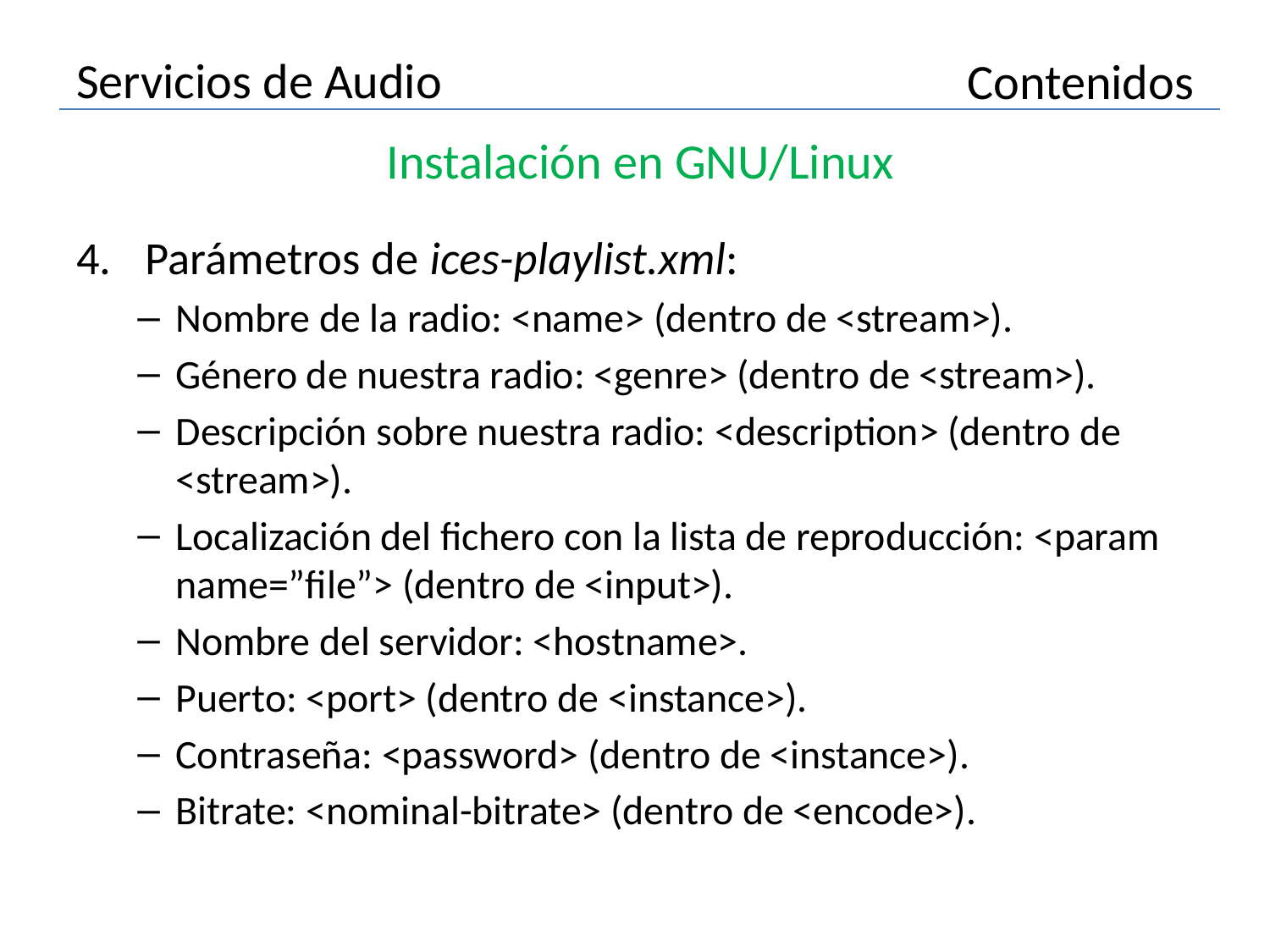

# Servicios de Audio
Contenidos
Instalación en GNU/Linux
Parámetros de ices-playlist.xml:
Nombre de la radio: <name> (dentro de <stream>).
Género de nuestra radio: <genre> (dentro de <stream>).
Descripción sobre nuestra radio: <description> (dentro de <stream>).
Localización del fichero con la lista de reproducción: <param name=”file”> (dentro de <input>).
Nombre del servidor: <hostname>.
Puerto: <port> (dentro de <instance>).
Contraseña: <password> (dentro de <instance>).
Bitrate: <nominal-bitrate> (dentro de <encode>).